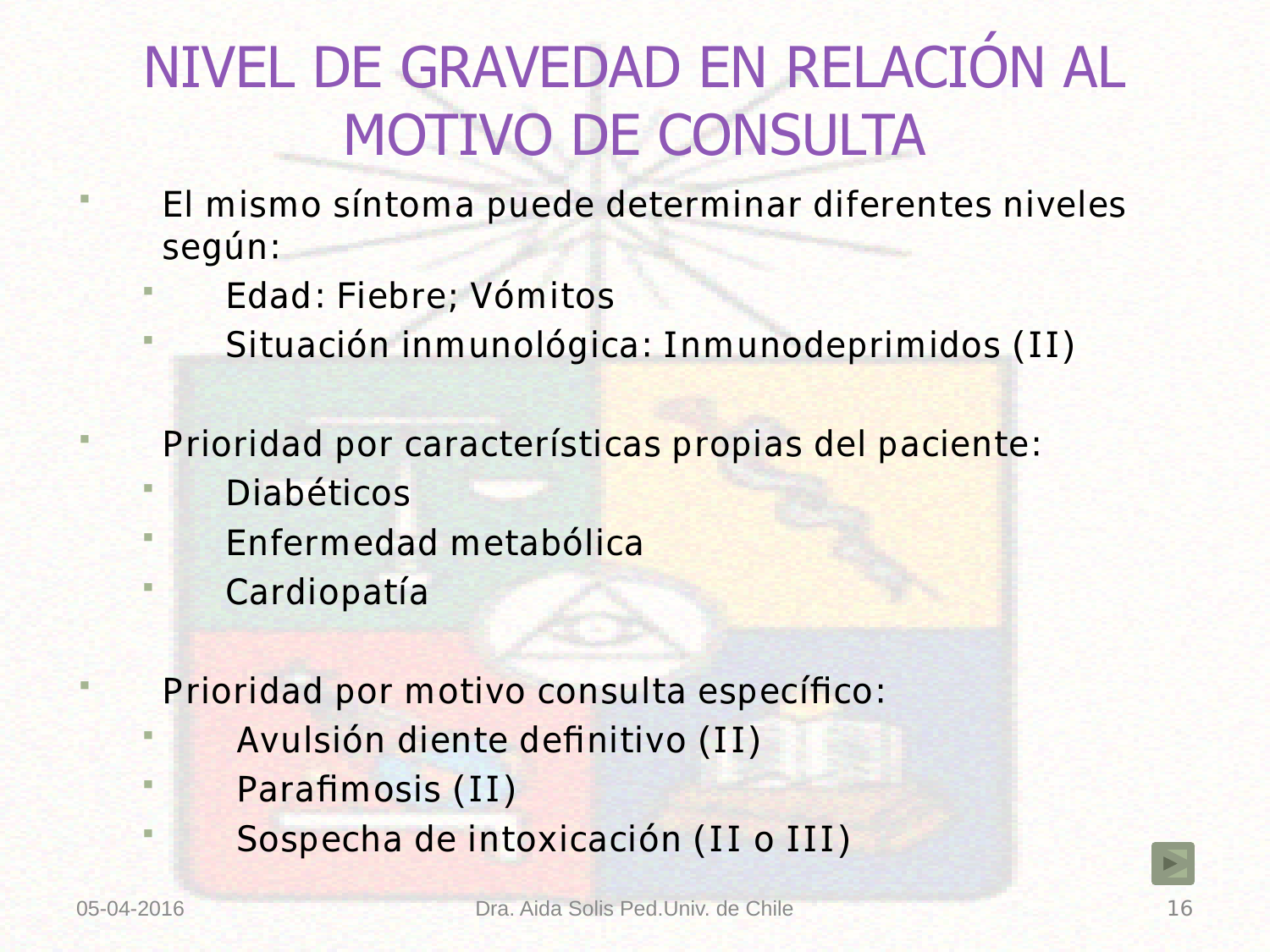

NIVEL DE GRAVEDAD EN RELACIÓN AL MOTIVO DE CONSULTA
#
El mismo síntoma puede determinar diferentes niveles según:
Edad: Fiebre; Vómitos
Situación inmunológica: Inmunodeprimidos (II)

Prioridad por características propias del paciente:
Diabéticos
Enfermedad metabólica
Cardiopatía

Prioridad por motivo consulta específico:
 Avulsión diente definitivo (II)
 Parafimosis (II)
 Sospecha de intoxicación (II o III)

05-04-2016
Dra. Aida Solis Ped.Univ. de Chile
16